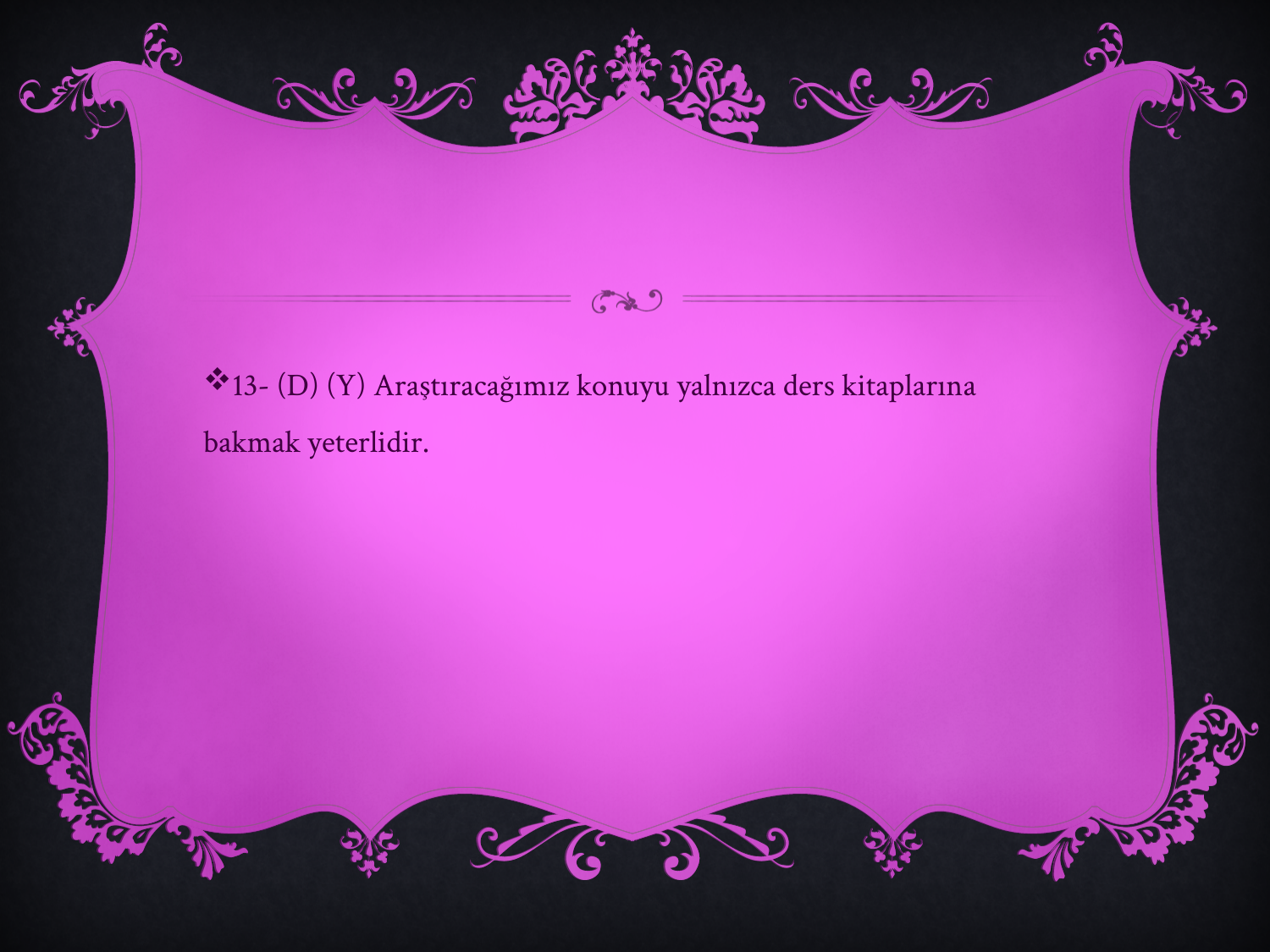

#
13- (D) (Y) Araştıracağımız konuyu yalnızca ders kitaplarına bakmak yeterlidir.